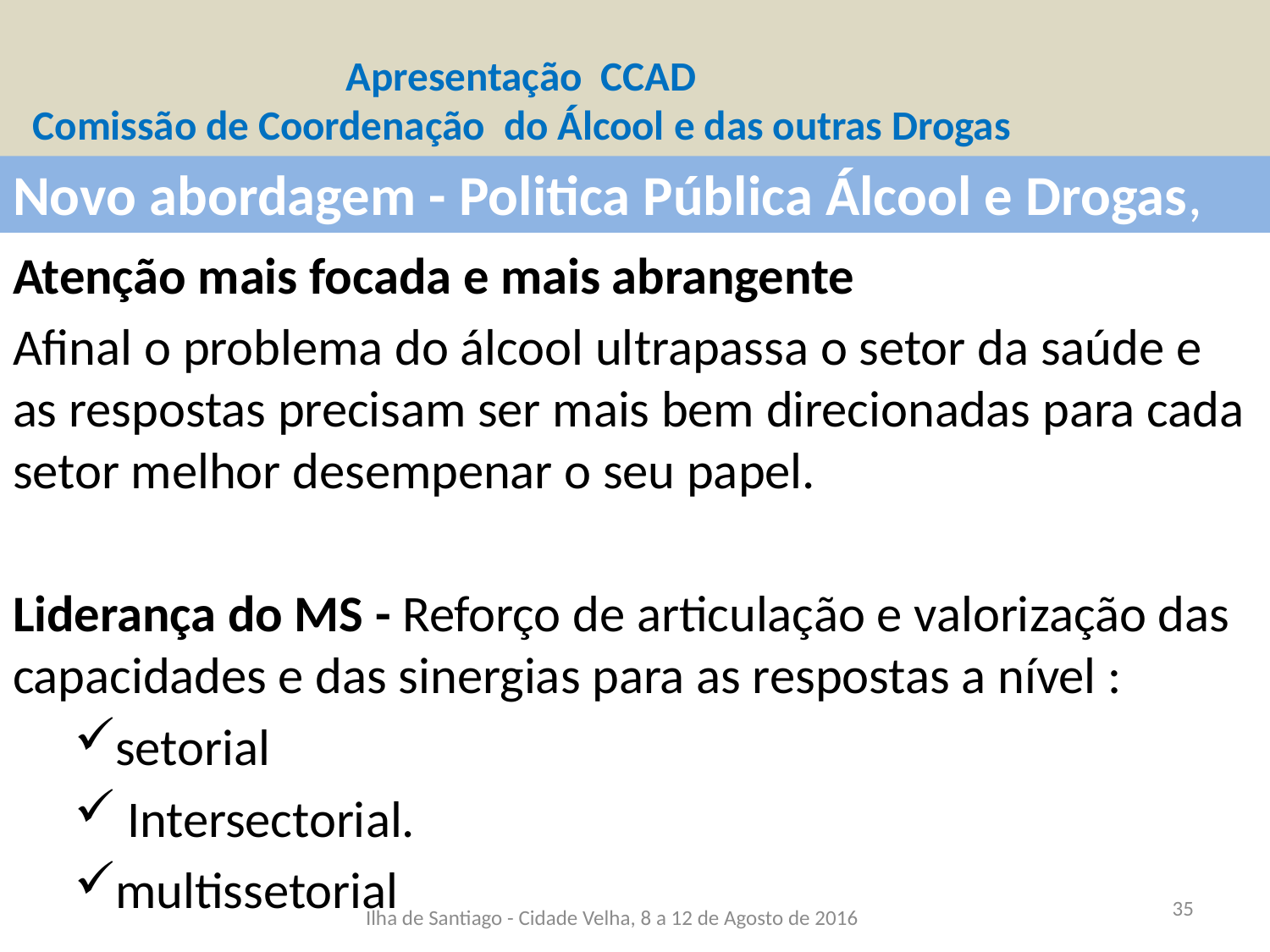

Apresentação  CCAD
Comissão de Coordenação  do Álcool e das outras Drogas
Novo abordagem - Politica Pública Álcool e Drogas,
Atenção mais focada e mais abrangente
Afinal o problema do álcool ultrapassa o setor da saúde e as respostas precisam ser mais bem direcionadas para cada setor melhor desempenar o seu papel.

Liderança do MS - Reforço de articulação e valorização das capacidades e das sinergias para as respostas a nível :
setorial
 Intersectorial.
multissetorial

Ilha de Santiago - Cidade Velha, 8 a 12 de Agosto de 2016
35